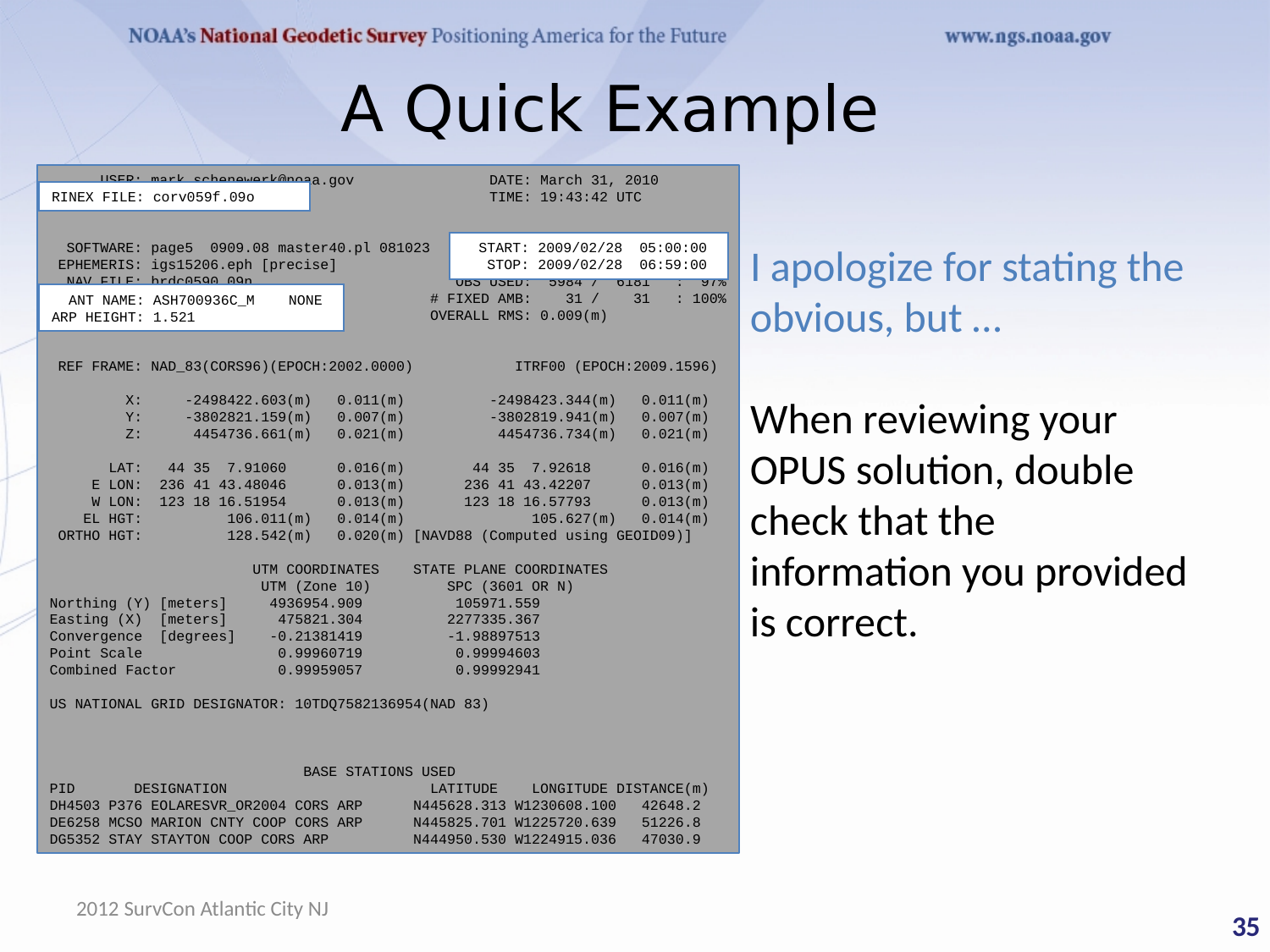

# A Quick Example
      USER: mark.schenewerk@noaa.gov                DATE: March 31, 2010
RINEX FILE: corv059f.09o                            TIME: 19:43:42 UTC
  SOFTWARE: page5  0909.08 master40.pl 081023      START: 2009/02/28  05:00:00
 EPHEMERIS: igs15206.eph [precise]                  STOP: 2009/02/28  06:59:00
  NAV FILE: brdc0590.09n                        OBS USED:  5984 /  6181   :  97%
  ANT NAME: ASH700936C_M    NONE             # FIXED AMB:    31 /    31   : 100%
ARP HEIGHT: 1.521                            OVERALL RMS: 0.009(m)
 REF FRAME: NAD_83(CORS96)(EPOCH:2002.0000)            ITRF00 (EPOCH:2009.1596)
     
         X:     -2498422.603(m)   0.011(m)          -2498423.344(m)   0.011(m)
         Y:     -3802821.159(m)   0.007(m)          -3802819.941(m)   0.007(m)
         Z:      4454736.661(m)   0.021(m)           4454736.734(m)   0.021(m)
       LAT:   44 35  7.91060      0.016(m)        44 35  7.92618      0.016(m)
     E LON:  236 41 43.48046      0.013(m)       236 41 43.42207      0.013(m)
     W LON:  123 18 16.51954      0.013(m)       123 18 16.57793      0.013(m)
    EL HGT:          106.011(m)   0.014(m)               105.627(m)   0.014(m)
 ORTHO HGT:          128.542(m)   0.020(m) [NAVD88 (Computed using GEOID09)]
                        UTM COORDINATES    STATE PLANE COORDINATES
                         UTM (Zone 10)         SPC (3601 OR N)
Northing (Y) [meters]     4936954.909           105971.559
Easting (X)  [meters]      475821.304          2277335.367
Convergence  [degrees]    -0.21381419          -1.98897513
Point Scale                0.99960719           0.99994603
Combined Factor            0.99959057           0.99992941
US NATIONAL GRID DESIGNATOR: 10TDQ7582136954(NAD 83)
                              BASE STATIONS USED
PID       DESIGNATION                        LATITUDE    LONGITUDE DISTANCE(m)
DH4503 P376 EOLARESVR_OR2004 CORS ARP      N445628.313 W1230608.100   42648.2
DE6258 MCSO MARION CNTY COOP CORS ARP      N445825.701 W1225720.639   51226.8
DG5352 STAY STAYTON COOP CORS ARP          N444950.530 W1224915.036   47030.9
RINEX FILE: corv059f.09o
  START: 2009/02/28  05:00:00
   STOP: 2009/02/28  06:59:00
I apologize for stating the obvious, but …

When reviewing your OPUS solution, double check that the information you provided is correct.
  ANT NAME: ASH700936C_M    NONE
ARP HEIGHT: 1.521
2012 SurvCon Atlantic City NJ

 35